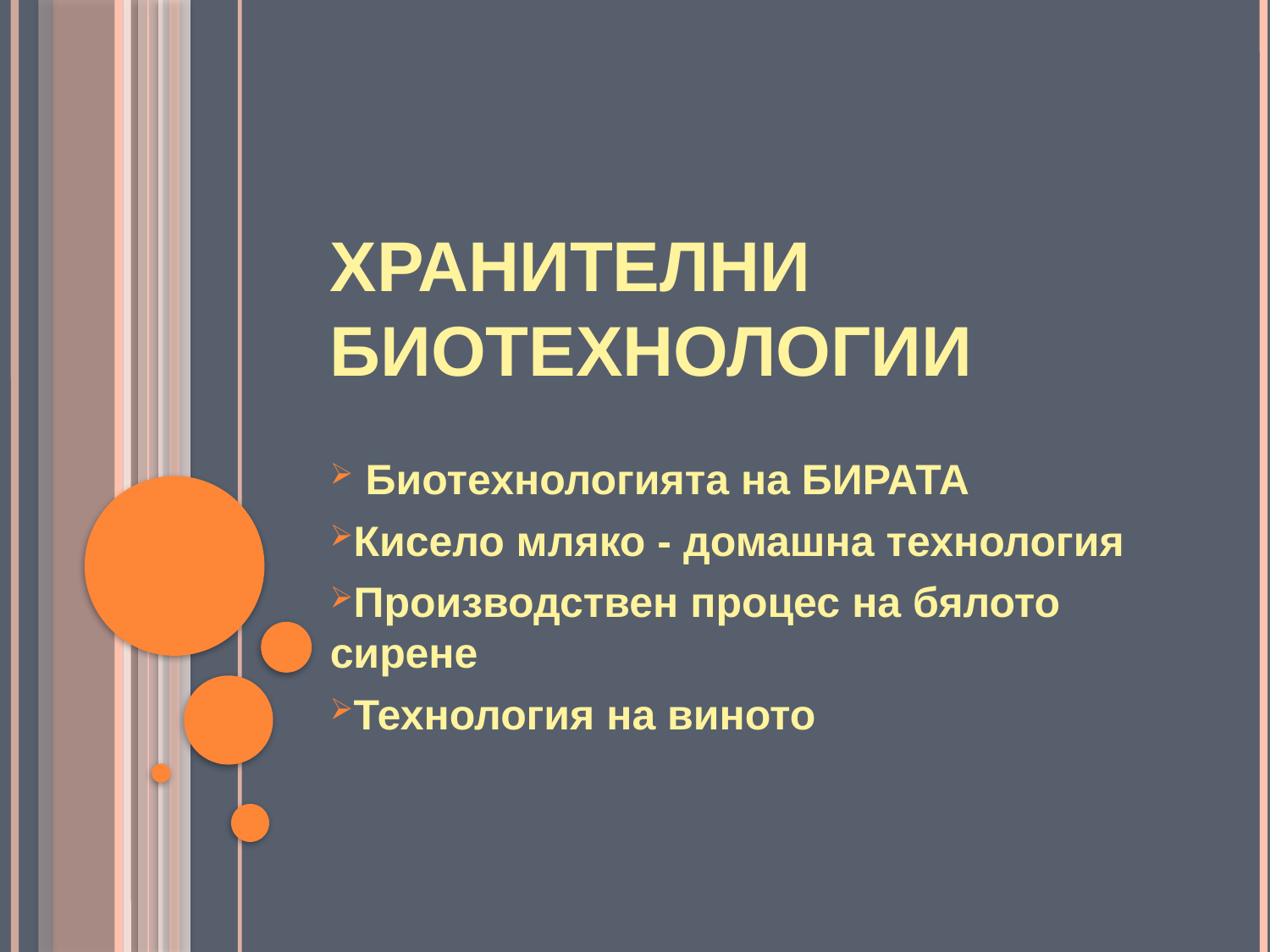

# Хранителни биотехнологии
 Биотехнологията на БИРАТА
Кисело мляко - домашна технология
Производствен процес на бялото  сирене
Технология на виното